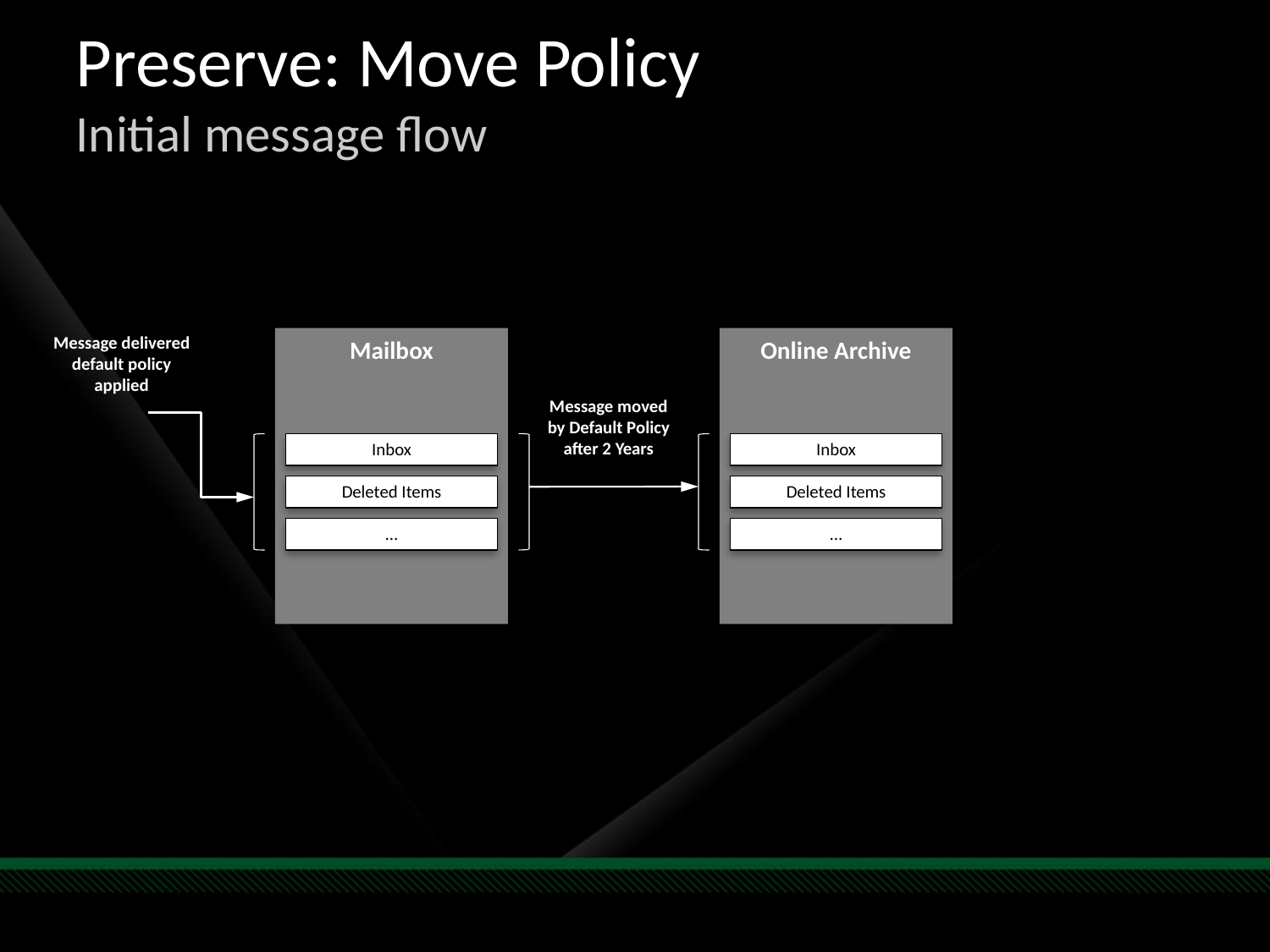

Preserve: Move Policy
Initial message flow
Message delivered default policy applied
Mailbox
Online Archive
 2-10 yrs of E-mail
 Size 10-30GB
 Online Only

 1-2 yrs of E-mail
 Size 2-10GB
 Online and Offline
Message moved by Default Policy after 2 Years
Inbox

Inbox

Deleted Items
Deleted Items
…
…